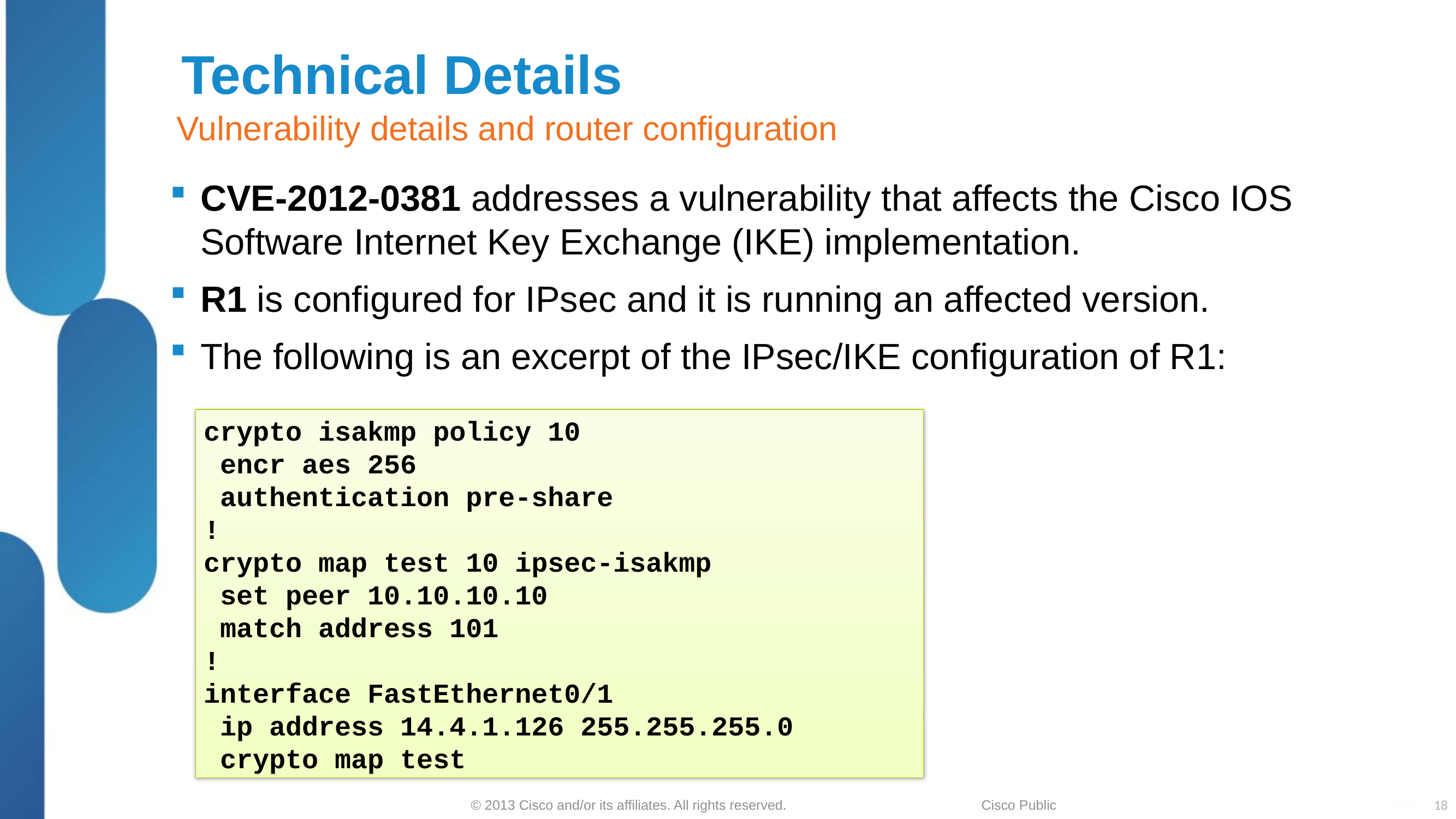

# Technical Details
Vulnerability details and router configuration
CVE-2012-0381 addresses a vulnerability that affects the Cisco IOS Software Internet Key Exchange (IKE) implementation.
R1 is configured for IPsec and it is running an affected version.
The following is an excerpt of the IPsec/IKE configuration of R1:
crypto isakmp policy 10
 encr aes 256
 authentication pre-share
!
crypto map test 10 ipsec-isakmp
 set peer 10.10.10.10
 match address 101
!
interface FastEthernet0/1
 ip address 14.4.1.126 255.255.255.0
 crypto map test
18